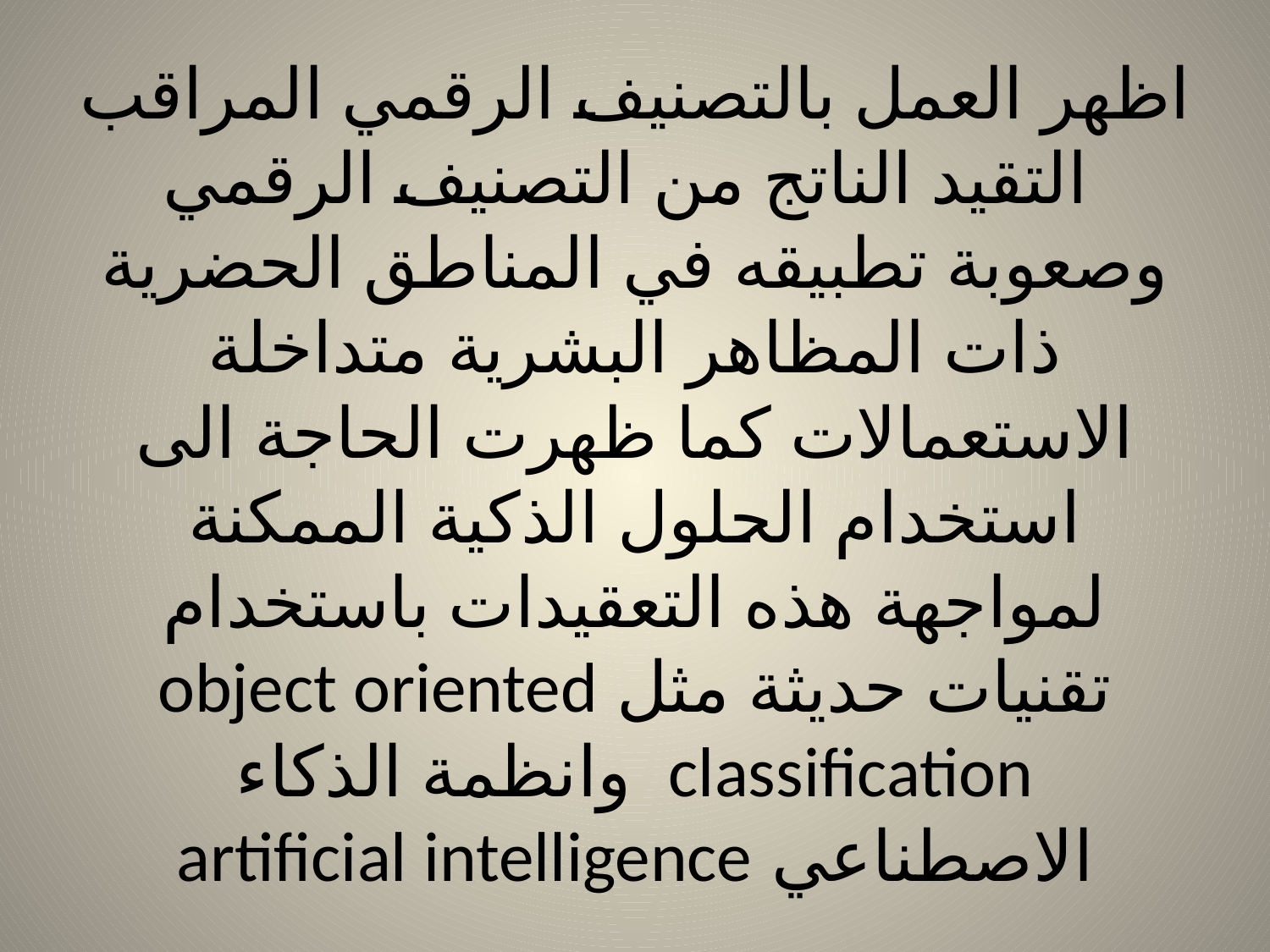

# اظهر العمل بالتصنيف الرقمي المراقب  التقيد الناتج من التصنيف الرقمي وصعوبة تطبيقه في المناطق الحضرية ذات المظاهر البشرية متداخلة الاستعمالات كما ظهرت الحاجة الى استخدام الحلول الذكية الممكنة لمواجهة هذه التعقيدات باستخدام تقنيات حديثة مثل object oriented classification  وانظمة الذكاء الاصطناعي artificial intelligence